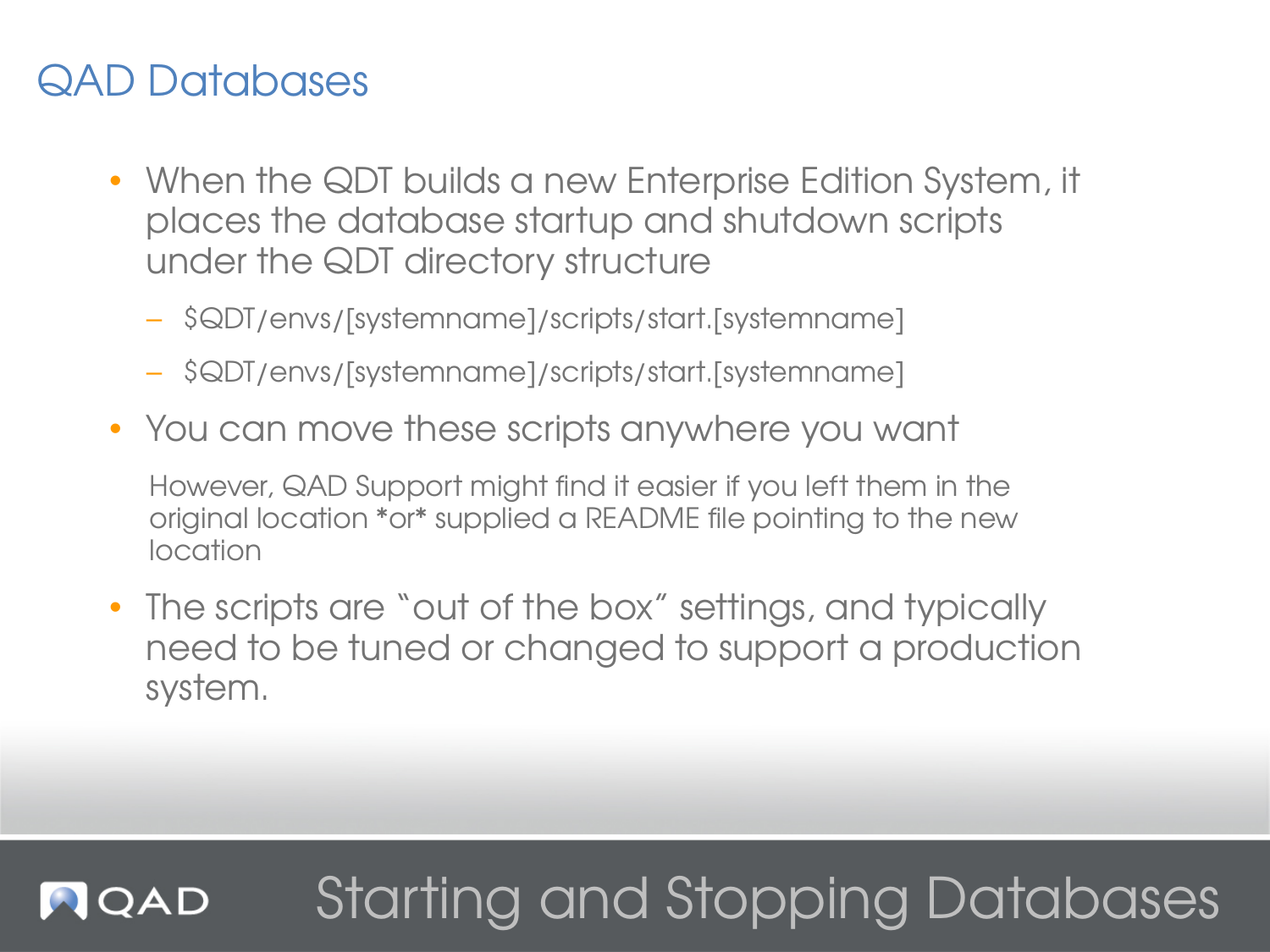

QAD Databases
When the QDT builds a new Enterprise Edition System, it places the database startup and shutdown scripts under the QDT directory structure
$QDT/envs/[systemname]/scripts/start.[systemname]
$QDT/envs/[systemname]/scripts/start.[systemname]
You can move these scripts anywhere you want
However, QAD Support might find it easier if you left them in the original location *or* supplied a README file pointing to the new location
The scripts are “out of the box” settings, and typically need to be tuned or changed to support a production system.

# Starting and Stopping Databases